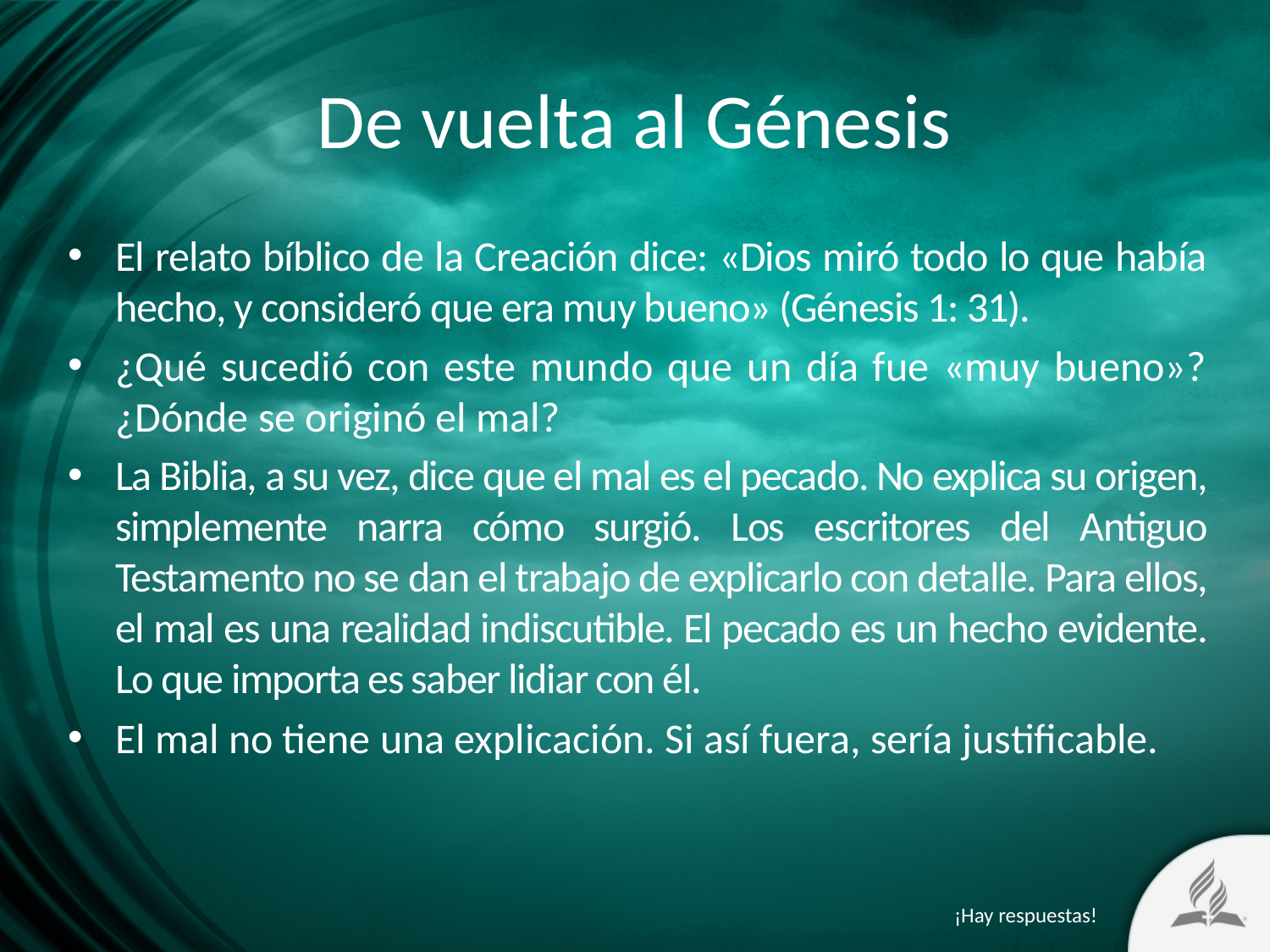

# De vuelta al Génesis
El relato bíblico de la Creación dice: «Dios miró todo lo que había hecho, y consideró que era muy bueno» (Génesis 1: 31).
¿Qué sucedió con este mundo que un día fue «muy bueno»? ¿Dónde se originó el mal?
La Biblia, a su vez, dice que el mal es el pecado. No explica su origen, simplemente narra cómo surgió. Los escritores del Antiguo Testamento no se dan el trabajo de explicarlo con detalle. Para ellos, el mal es una realidad indiscutible. El pecado es un hecho evidente. Lo que importa es saber lidiar con él.
El mal no tiene una explicación. Si así fuera, sería justificable.
¡Hay respuestas!